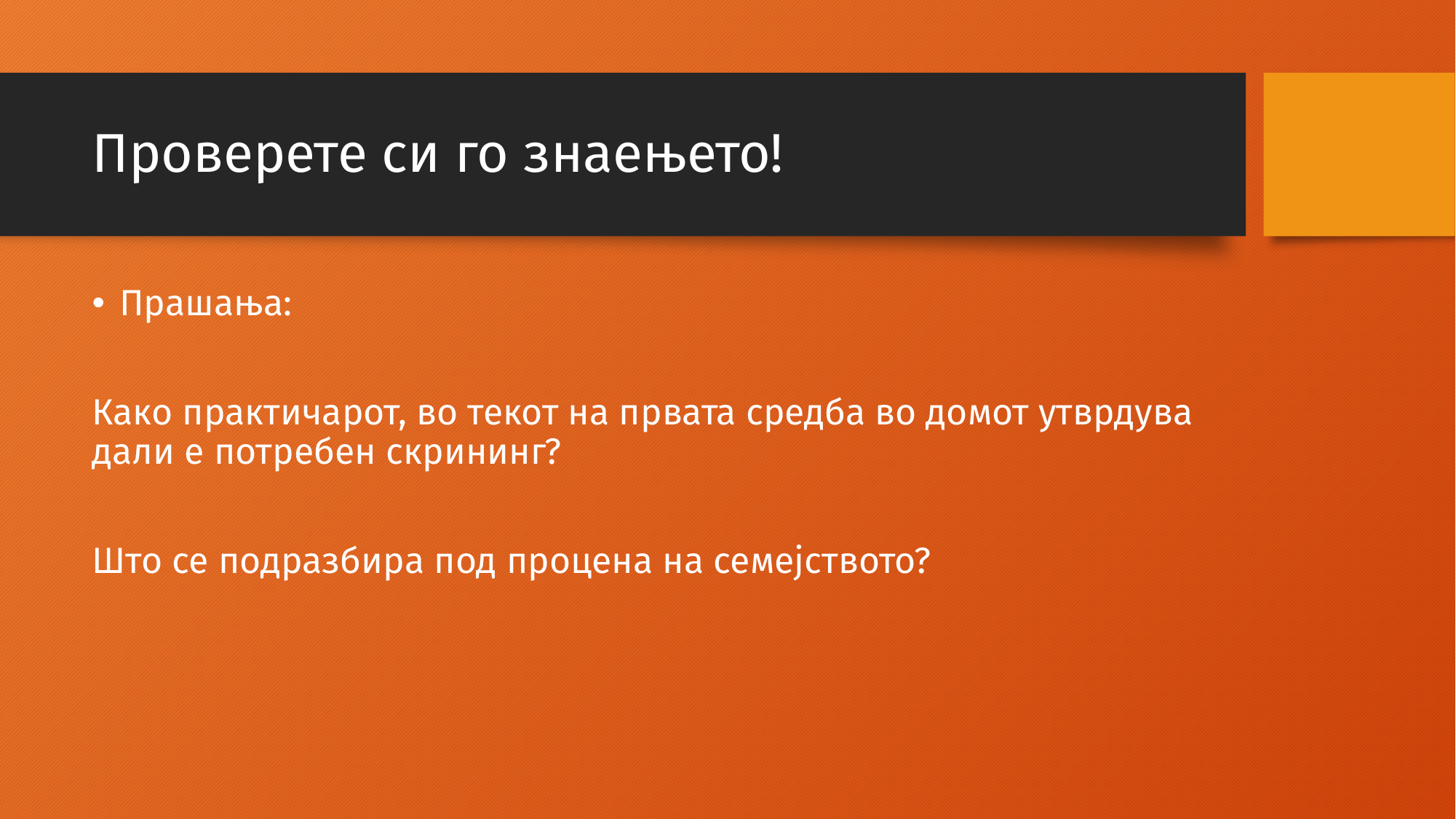

# Проверете си го знаењето!
Прашања:

Како практичарот, во текот на првата средба во домот утврдува дали е потребен скрининг?

Што се подразбира под процена на семејството?